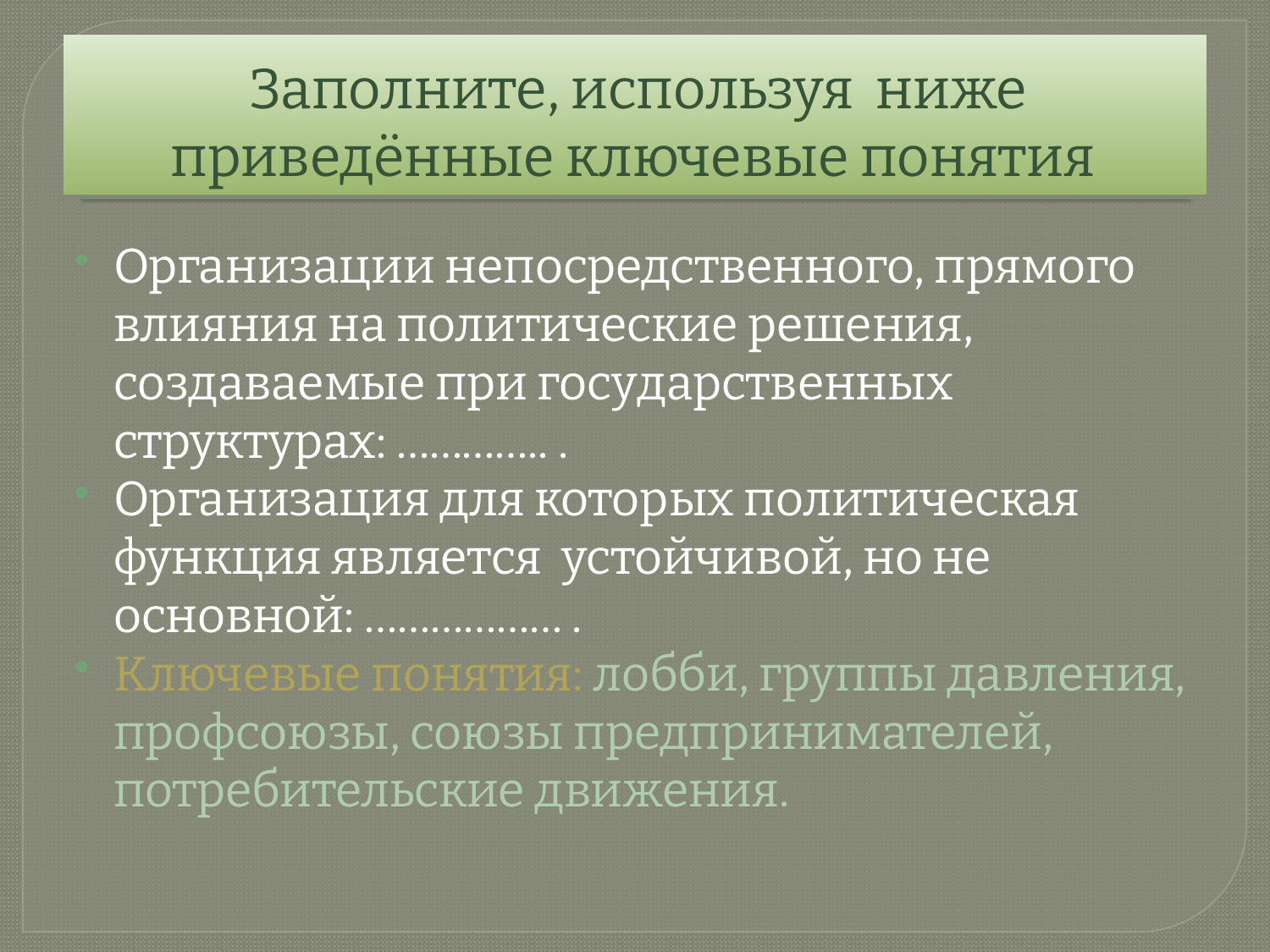

# Заполните, используя  ниже приведённые ключевые понятия
Организации непосредственного, прямого влияния на политические решения, создаваемые при государственных структурах: ………….. .
Организация для которых политическая функция является  устойчивой, но не основной: ……………… .
Ключевые понятия: лобби, группы давления, профсоюзы, союзы предпринимателей, потребительские движения.